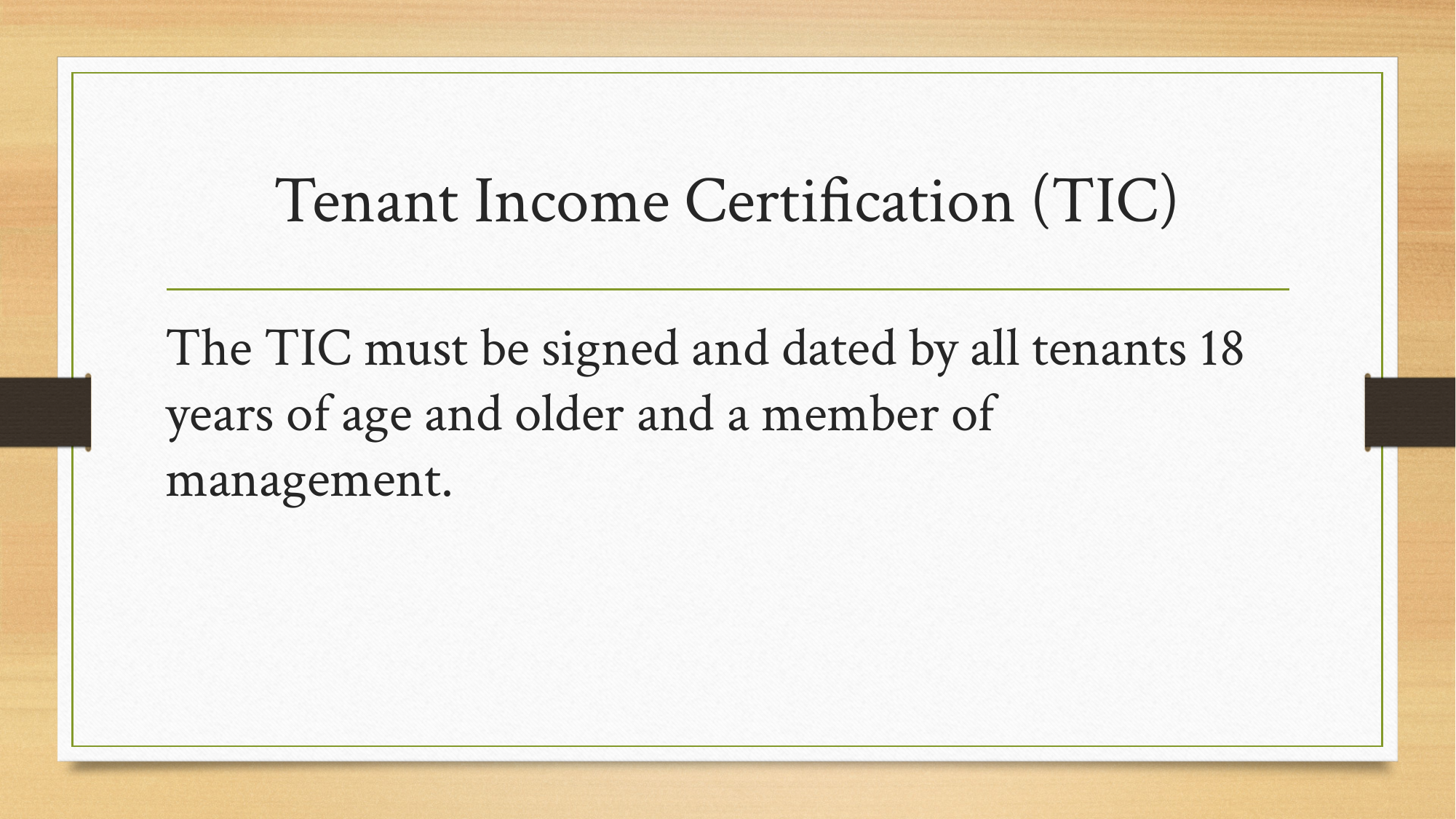

# Tenant Income Certification (TIC)
The TIC must be signed and dated by all tenants 18 years of age and older and a member of management.